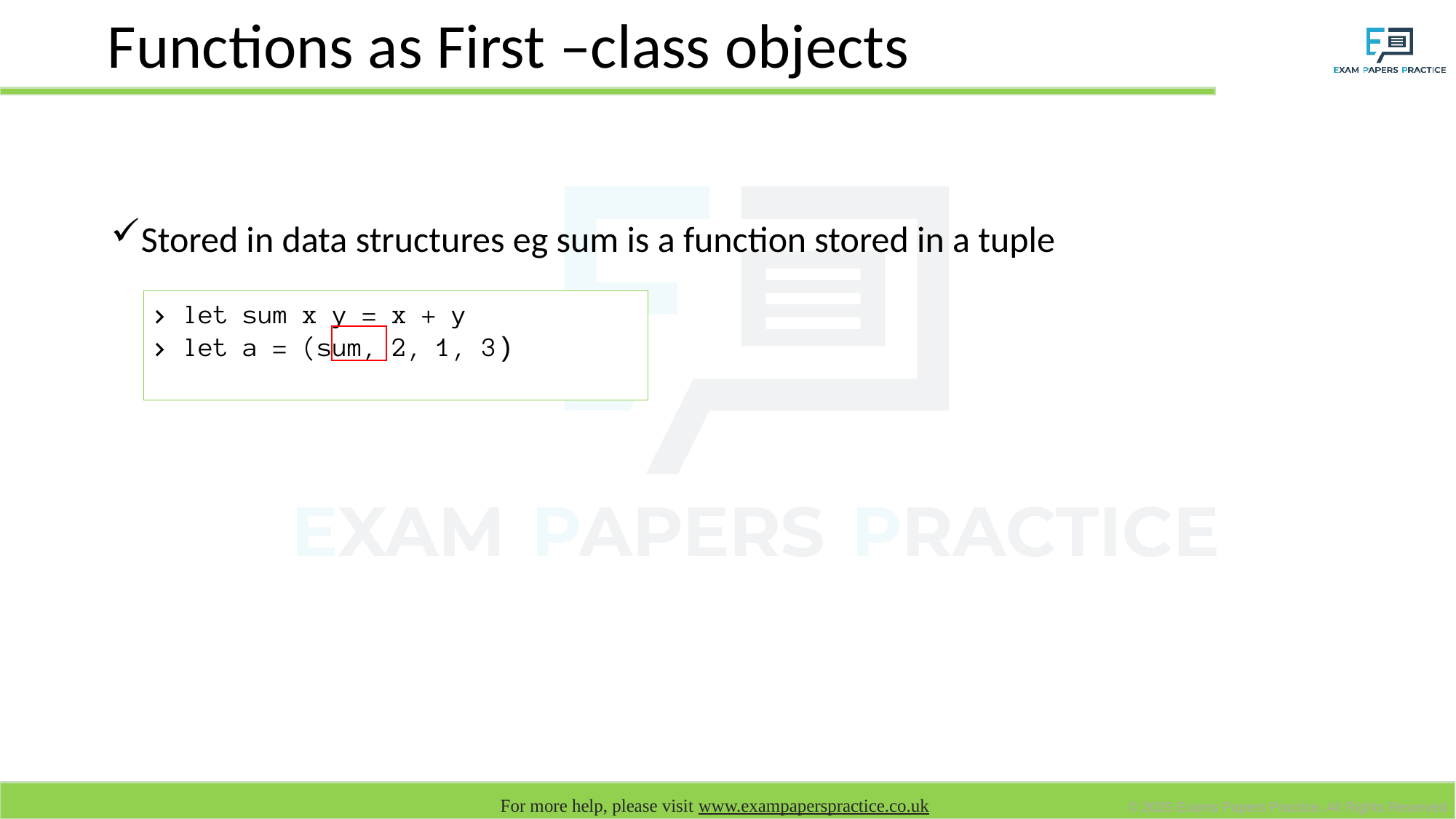

# Functions as First –class objects
Stored in data structures eg sum is a function stored in a tuple

> let sum x y = x + y
> let a = (sum, 2, 1, 3)